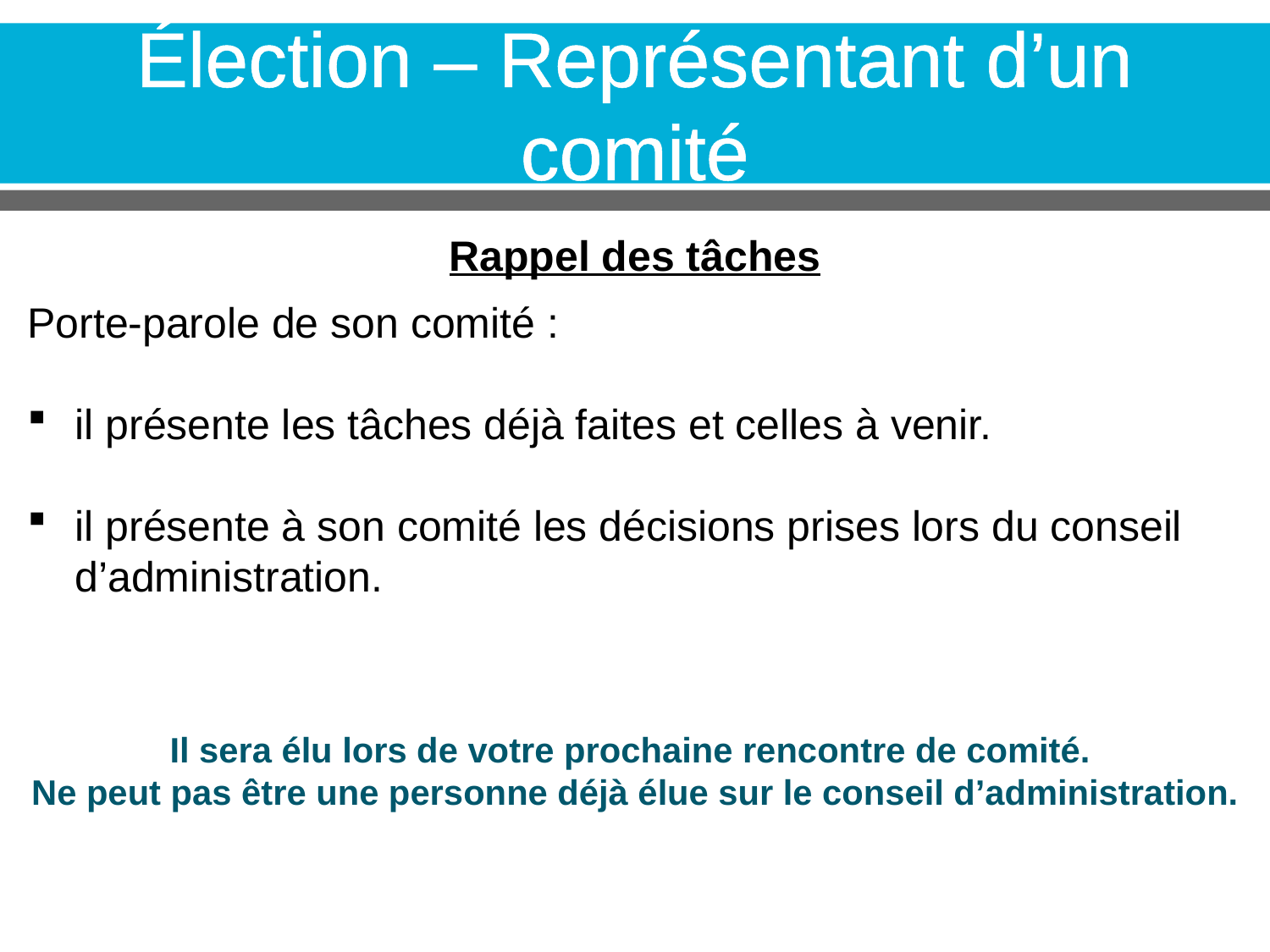

# Élection – Représentant d’un comité
Rappel des tâches

Porte-parole de son comité :

il présente les tâches déjà faites et celles à venir.

il présente à son comité les décisions prises lors du conseil d’administration.

Il sera élu lors de votre prochaine rencontre de comité.
Ne peut pas être une personne déjà élue sur le conseil d’administration.